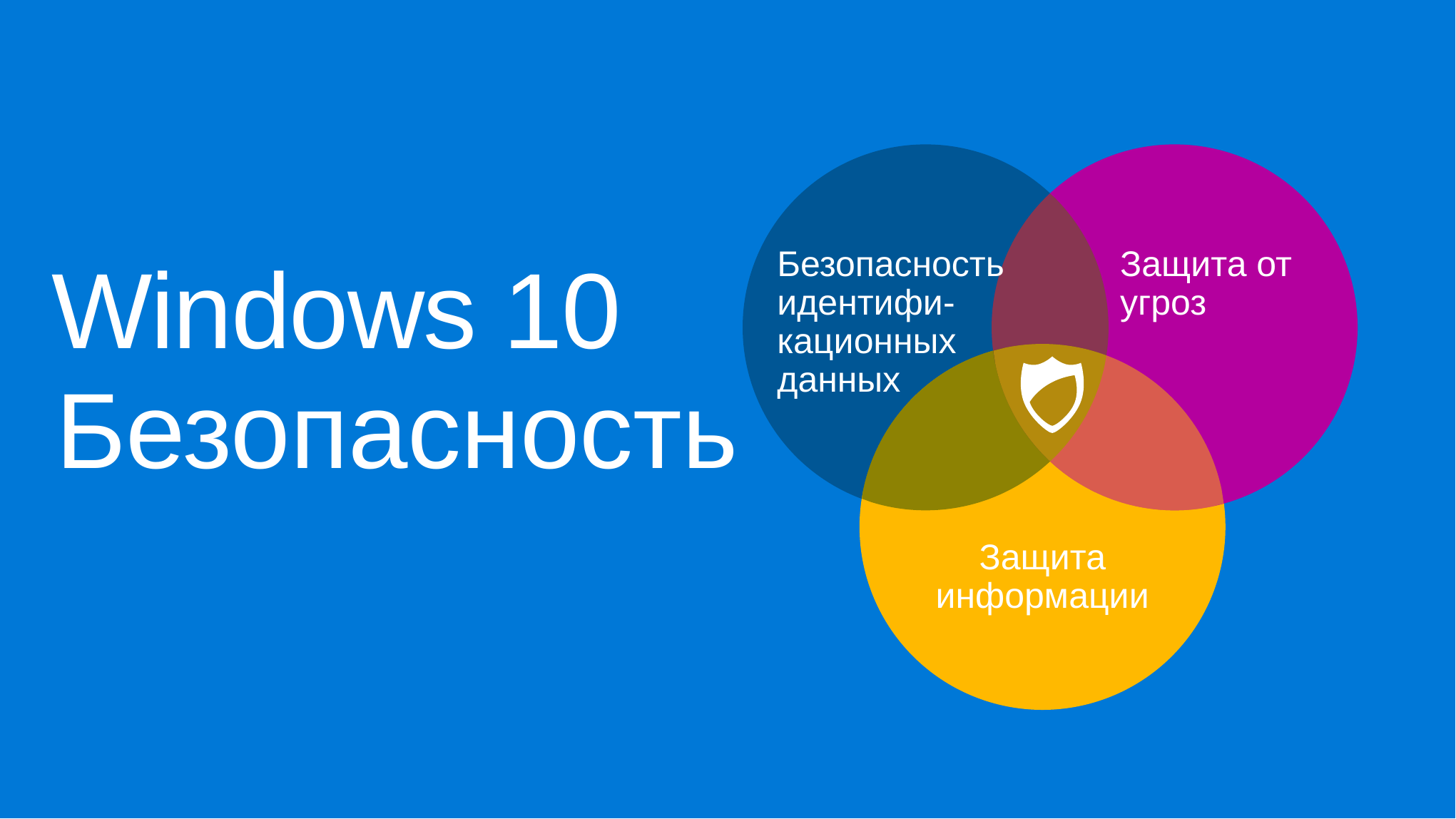

Windows 10
Безопасность идентифи-кационных данных
Защита от угроз

Безопасность
Защита информации